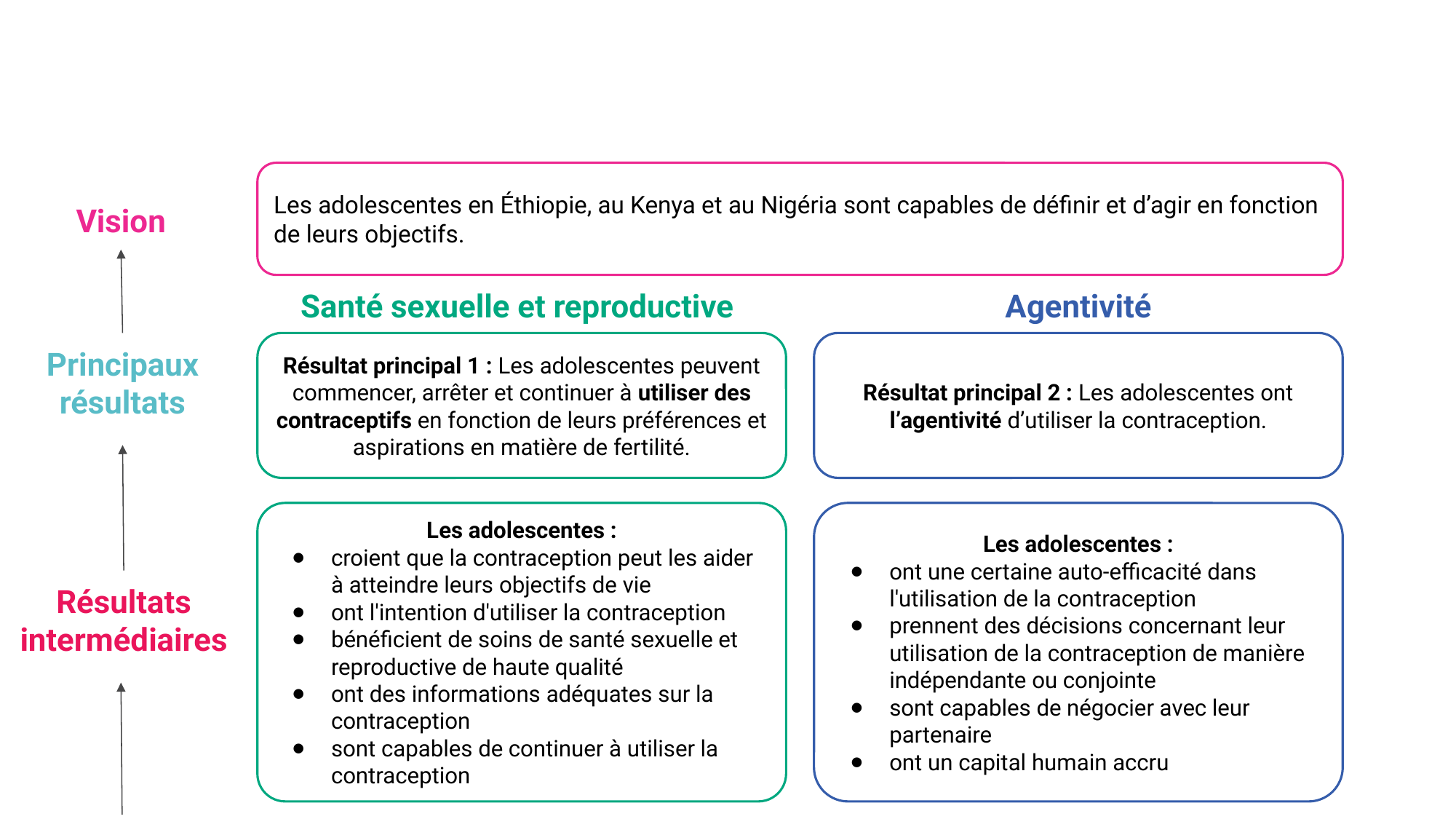

Théorie simplifiée du changement de l'A360

Les adolescentes en Éthiopie, au Kenya et au Nigéria sont capables de définir et d’agir en fonction de leurs objectifs.
Vision
Santé sexuelle et reproductive
Agentivité
Principaux résultats
Résultat principal 1 : Les adolescentes peuvent commencer, arrêter et continuer à utiliser des contraceptifs en fonction de leurs préférences et aspirations en matière de fertilité.
Résultat principal 2 : Les adolescentes ont l’agentivité d’utiliser la contraception.
Les adolescentes :
croient que la contraception peut les aider à atteindre leurs objectifs de vie
ont l'intention d'utiliser la contraception
bénéficient de soins de santé sexuelle et reproductive de haute qualité
ont des informations adéquates sur la contraception
sont capables de continuer à utiliser la contraception
Les adolescentes :
ont une certaine auto-efficacité dans l'utilisation de la contraception
prennent des décisions concernant leur utilisation de la contraception de manière indépendante ou conjointe
sont capables de négocier avec leur partenaire
ont un capital humain accru
Résultats intermédiaires